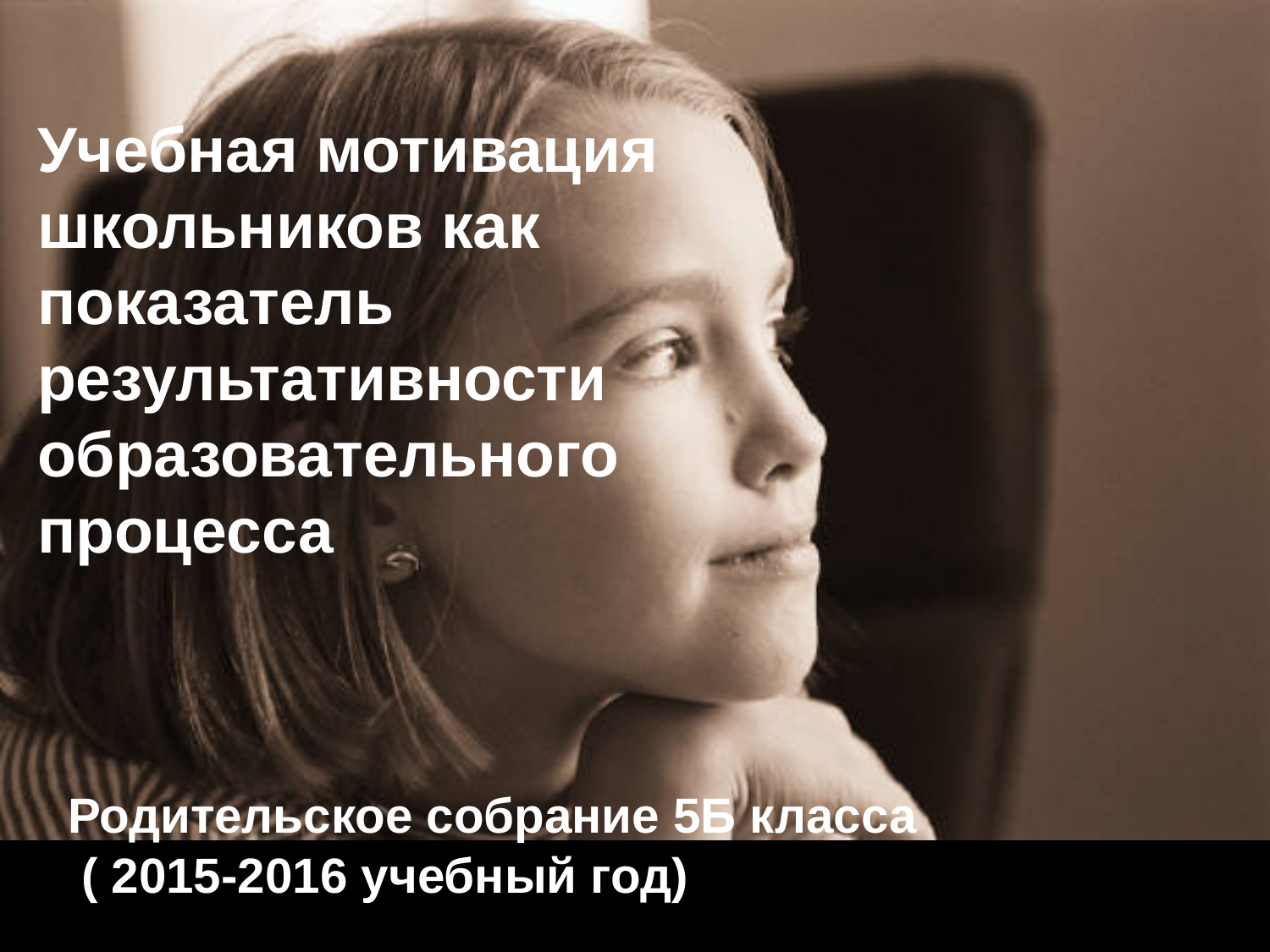

# Учебная мотивация школьников как показатель результативности образовательного процесса
Родительское собрание 5Б класса
 ( 2015-2016 учебный год)